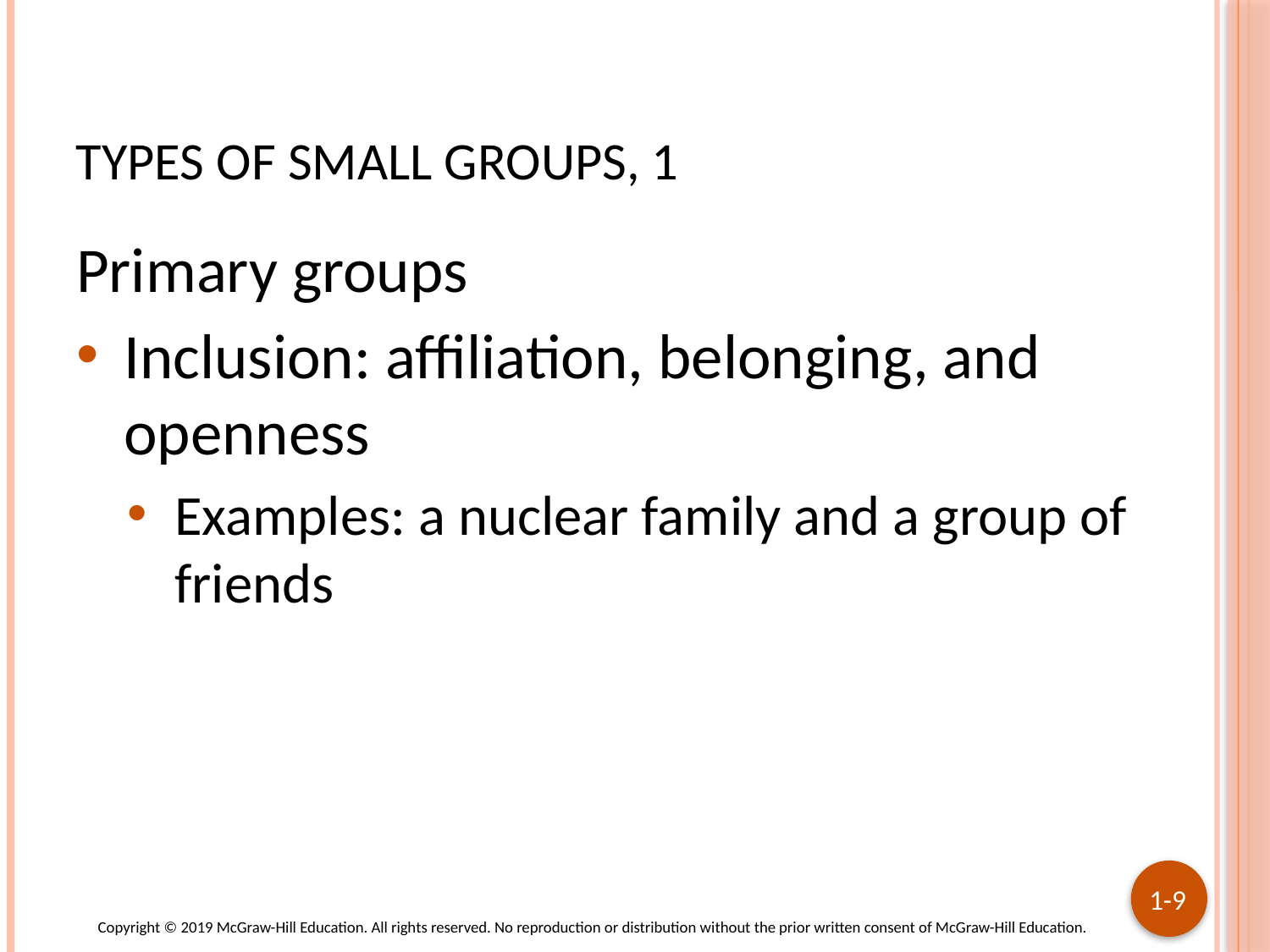

# Types of small groups, 1
Primary groups
Inclusion: affiliation, belonging, and openness
Examples: a nuclear family and a group of friends